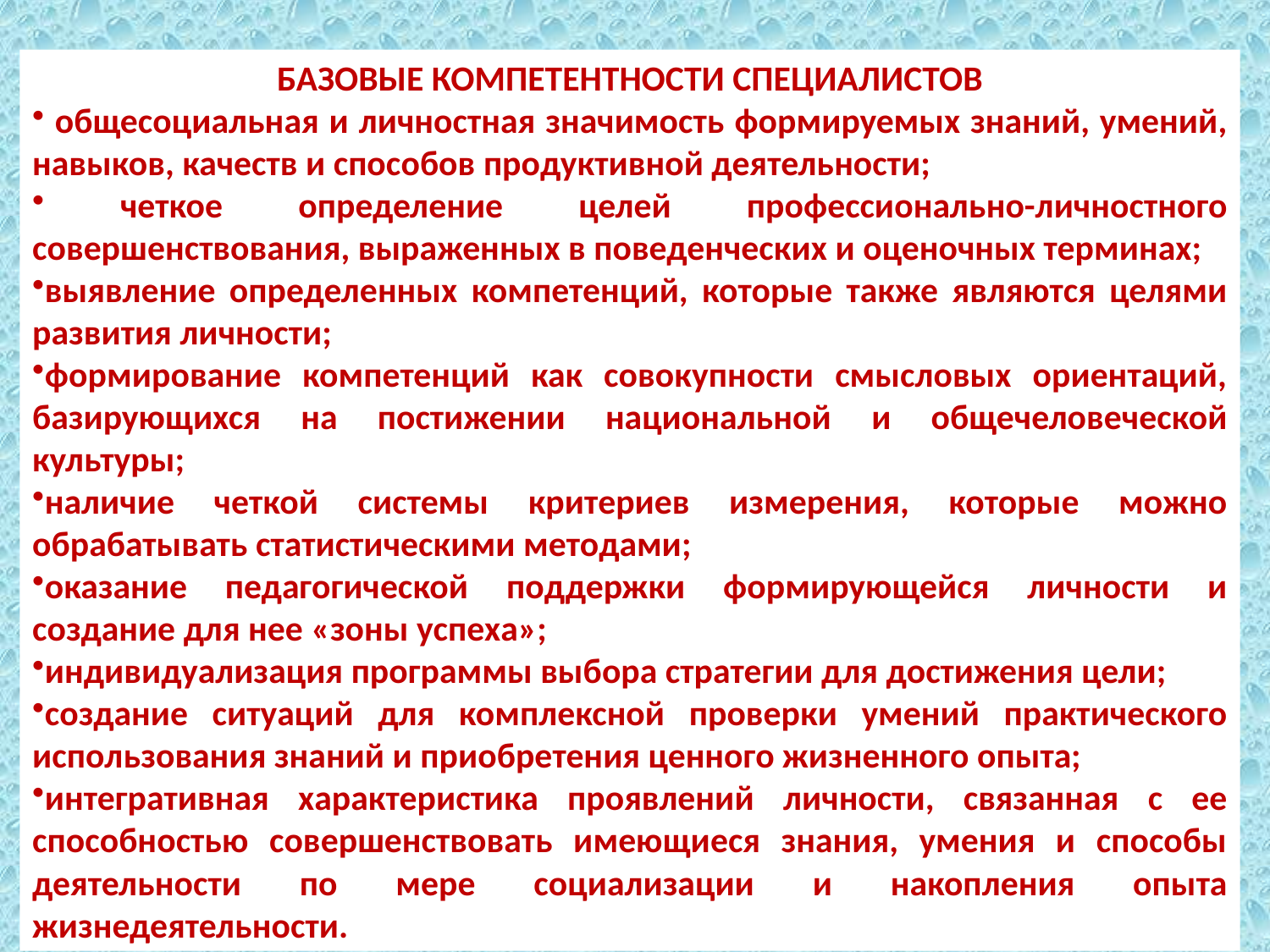

БАЗОВЫЕ КОМПЕТЕНТНОСТИ СПЕЦИАЛИСТОВ
 общесоциальная и личностная значимость формируемых знаний, умений, навыков, качеств и способов продуктивной деятельности;
 четкое определение целей профессионально-личностного совершенствования, выраженных в поведенческих и оценочных терминах;
выявление определенных компетенций, которые также являются целями развития личности;
формирование компетенций как совокупности смысловых ориентаций, базирующихся на постижении национальной и общечеловеческой культуры;
наличие четкой системы критериев измерения, которые можно обрабатывать статистическими методами;
оказание педагогической поддержки формирующейся личности и создание для нее «зоны успеха»;
индивидуализация программы выбора стратегии для достижения цели;
создание ситуаций для комплексной проверки умений практического использования знаний и приобретения ценного жизненного опыта;
интегративная характеристика проявлений личности, связанная с ее способностью совершенствовать имеющиеся знания, умения и способы деятельности по мере социализации и накопления опыта жизнедеятельности.